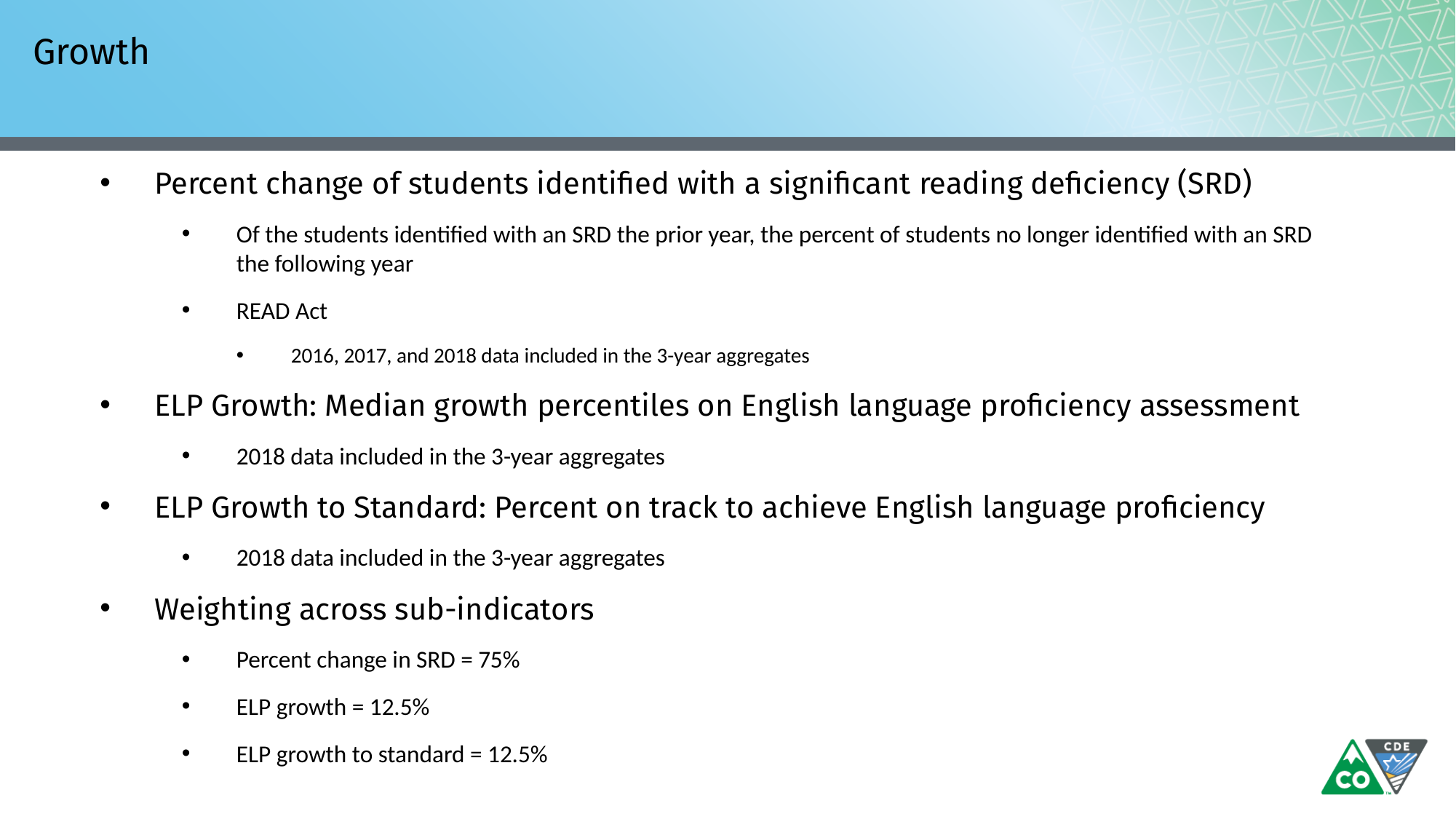

# Growth
Percent change of students identified with a significant reading deficiency (SRD)
Of the students identified with an SRD the prior year, the percent of students no longer identified with an SRD the following year
READ Act
2016, 2017, and 2018 data included in the 3-year aggregates
ELP Growth: Median growth percentiles on English language proficiency assessment
2018 data included in the 3-year aggregates
ELP Growth to Standard: Percent on track to achieve English language proficiency
2018 data included in the 3-year aggregates
Weighting across sub-indicators
Percent change in SRD = 75%
ELP growth = 12.5%
ELP growth to standard = 12.5%